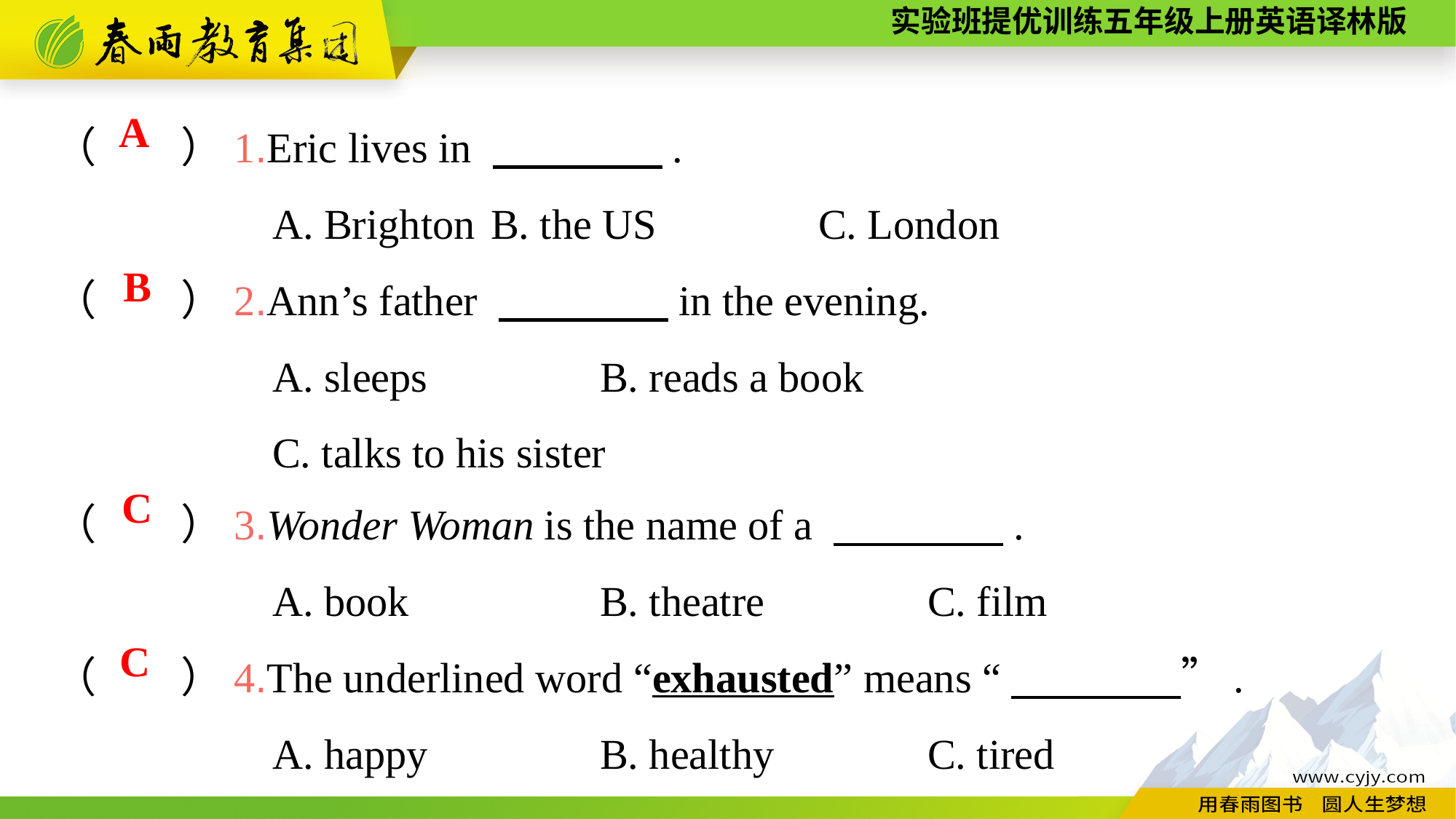

（　　）1.Eric lives in 　　　　.
		A. Brighton	B. the US		C. London
（　　）2.Ann’s father 　　　　in the evening.
		A. sleeps		B. reads a book
		C. talks to his sister
A
B
（　　）3.Wonder Woman is the name of a 　　　　.
		A. book		B. theatre		C. film
（　　）4.The underlined word “exhausted” means “　　　　”.
		A. happy		B. healthy		C. tired
C
C